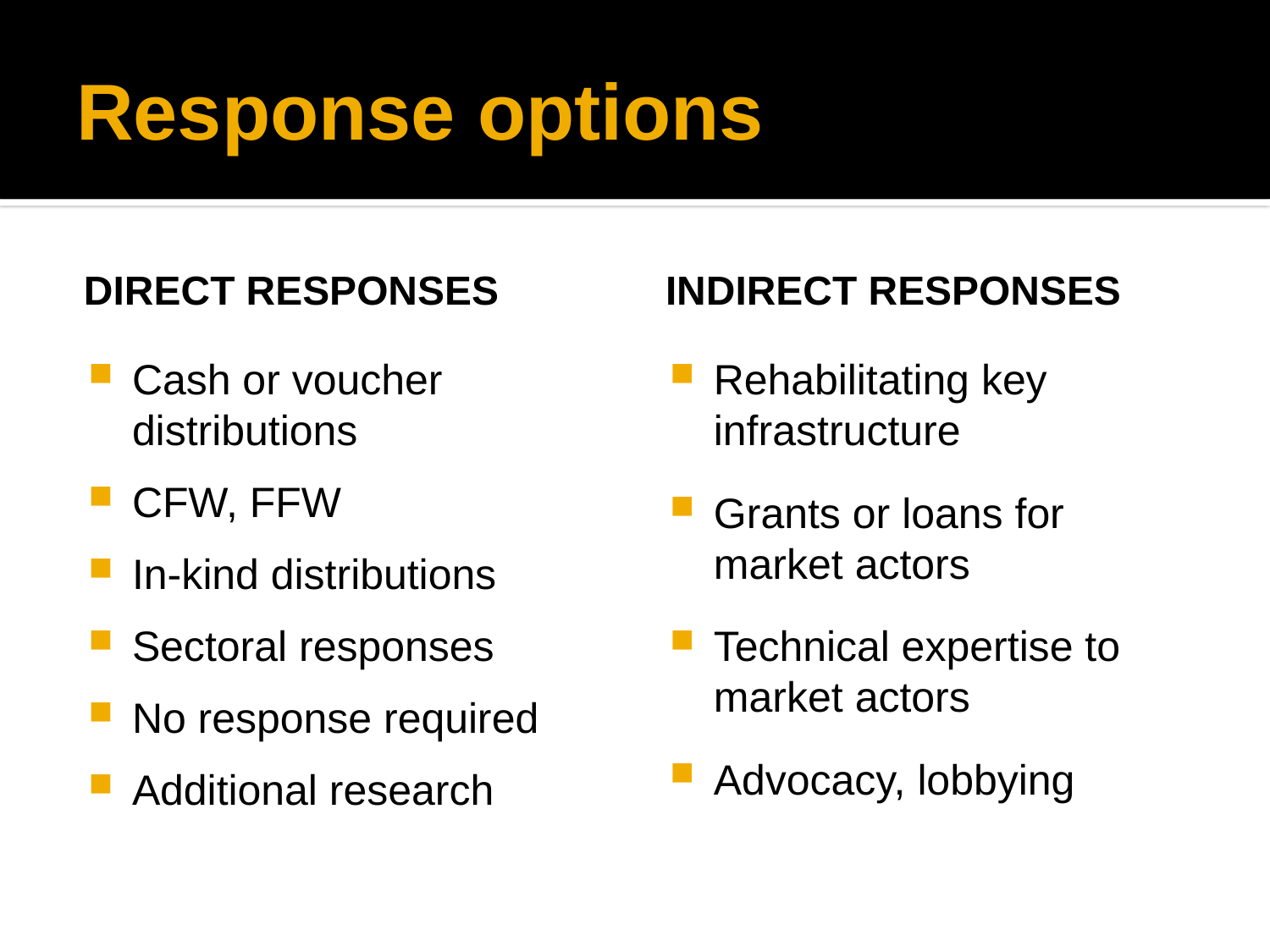

# Response options
Direct responses
Indirect responses
Cash or voucher distributions
CFW, FFW
In-kind distributions
Sectoral responses
No response required
Additional research

Rehabilitating key infrastructure
Grants or loans for market actors
Technical expertise to market actors
Advocacy, lobbying